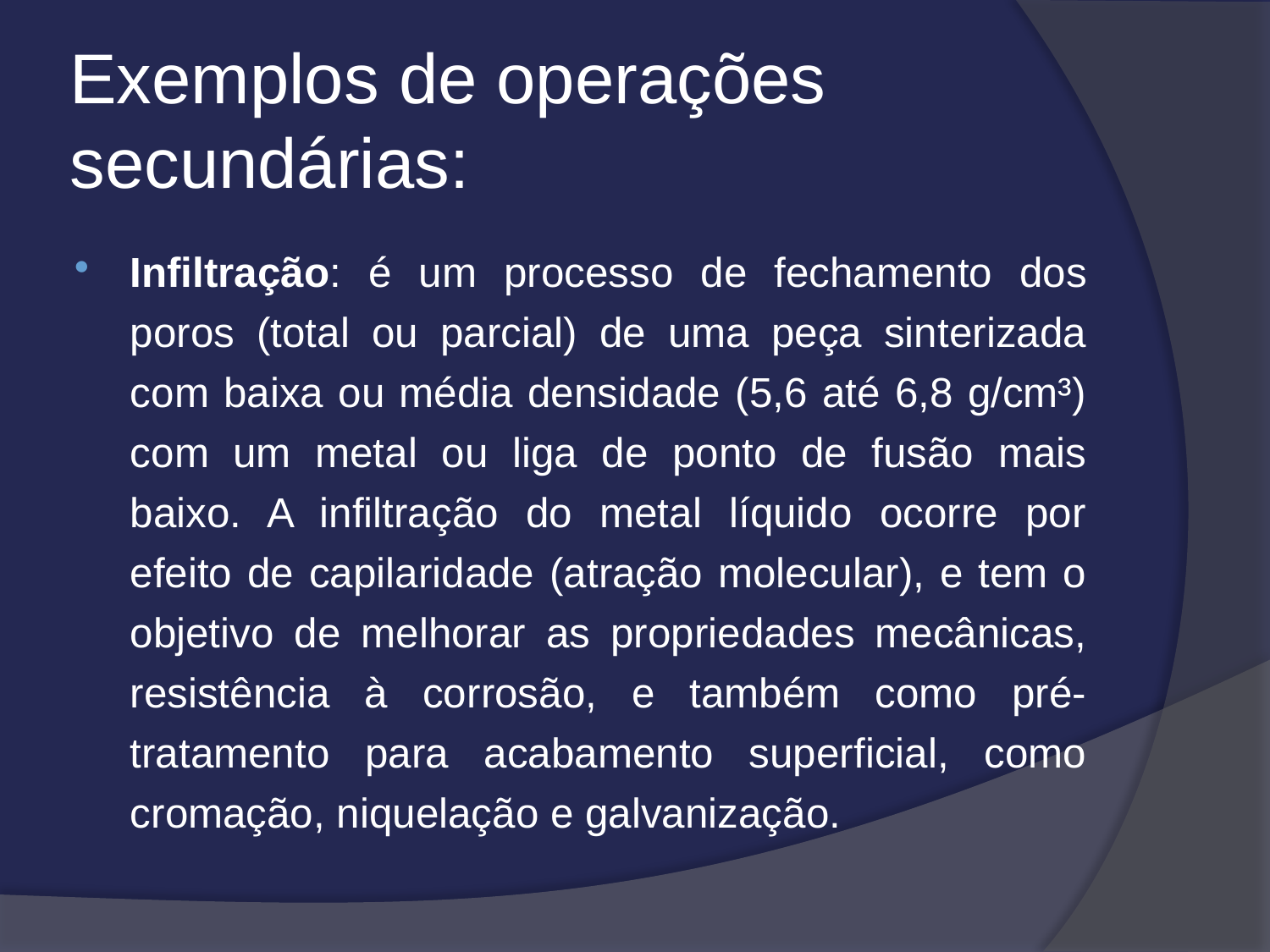

# Exemplos de operações secundárias:
Infiltração: é um processo de fechamento dos poros (total ou parcial) de uma peça sinterizada com baixa ou média densidade (5,6 até 6,8 g/cm³) com um metal ou liga de ponto de fusão mais baixo. A infiltração do metal líquido ocorre por efeito de capilaridade (atração molecular), e tem o objetivo de melhorar as propriedades mecânicas, resistência à corrosão, e também como pré-tratamento para acabamento superficial, como cromação, niquelação e galvanização.